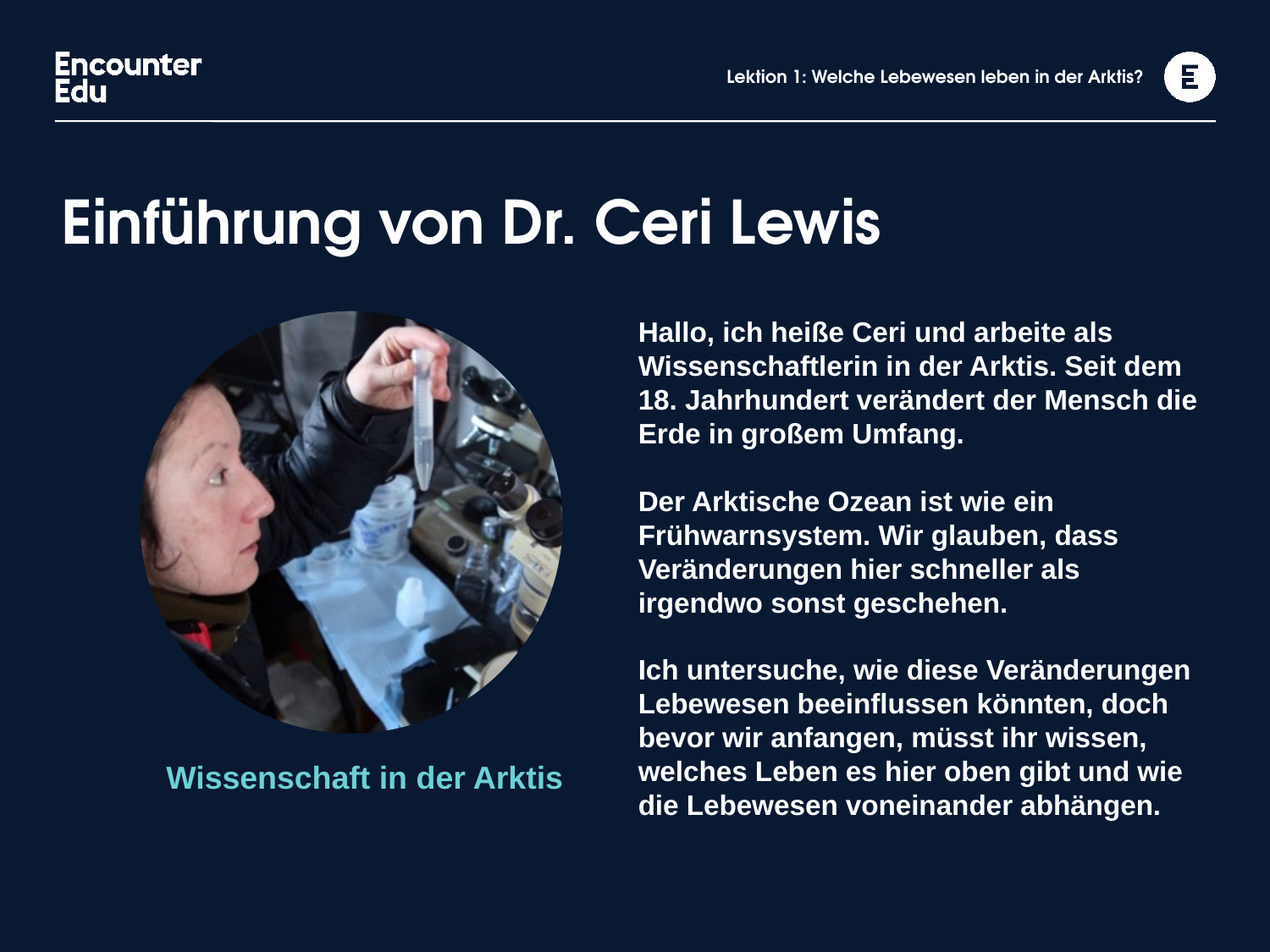

# Lektion 1: Welche Lebewesen leben in der Arktis?
Einführung von Dr. Ceri Lewis

Hallo, ich heiße Ceri und arbeite als Wissenschaftlerin in der Arktis. Seit dem 18. Jahrhundert verändert der Mensch die Erde in großem Umfang.

Der Arktische Ozean ist wie ein Frühwarnsystem. Wir glauben, dass Veränderungen hier schneller als irgendwo sonst geschehen.

Ich untersuche, wie diese Veränderungen Lebewesen beeinflussen könnten, doch bevor wir anfangen, müsst ihr wissen, welches Leben es hier oben gibt und wie die Lebewesen voneinander abhängen.
Wissenschaft in der Arktis